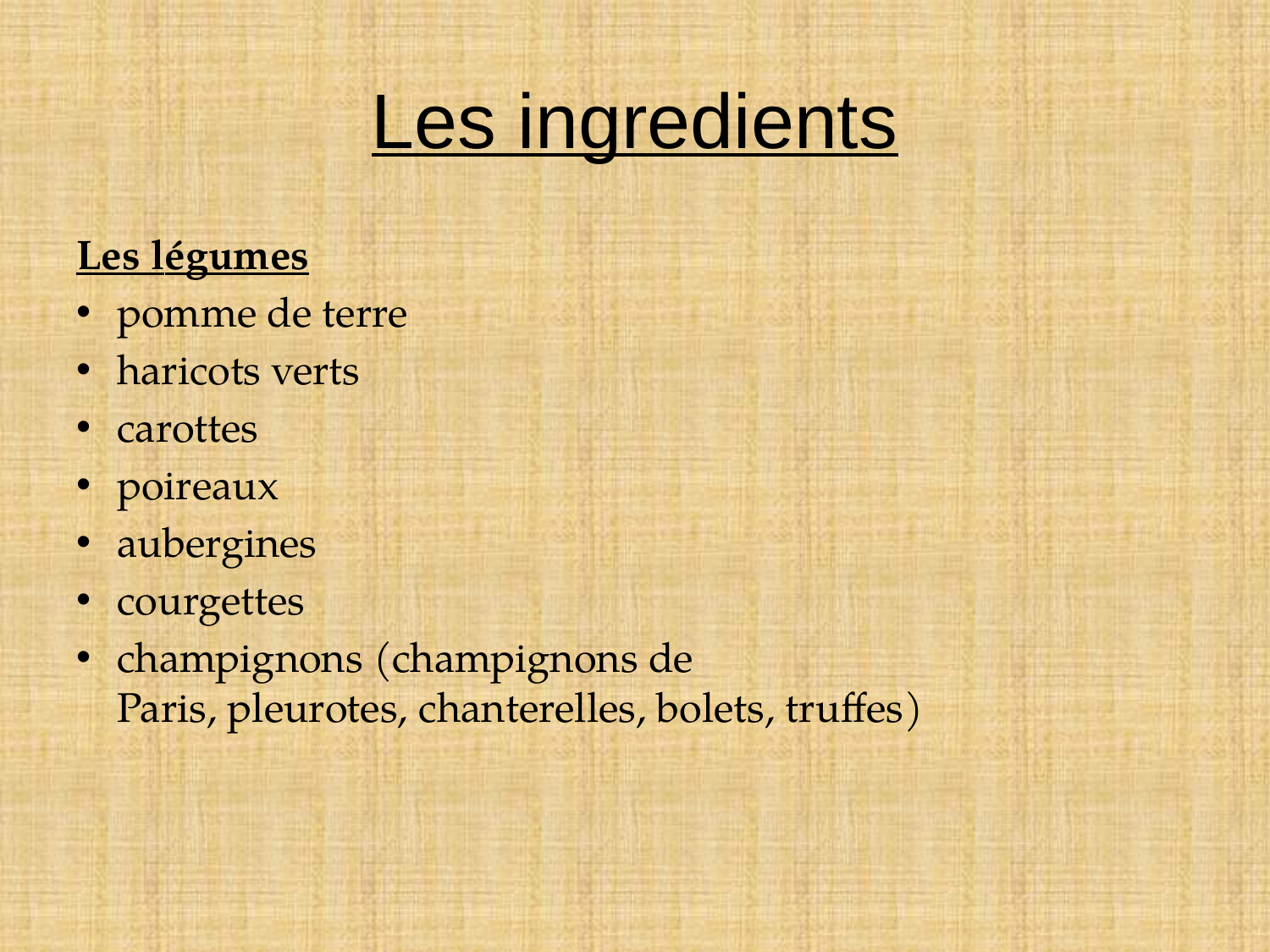

# Les ingredients
Les légumes
pomme de terre
haricots verts
carottes
poireaux
aubergines
courgettes
champignons (champignons de Paris, pleurotes, chanterelles, bolets, truffes)